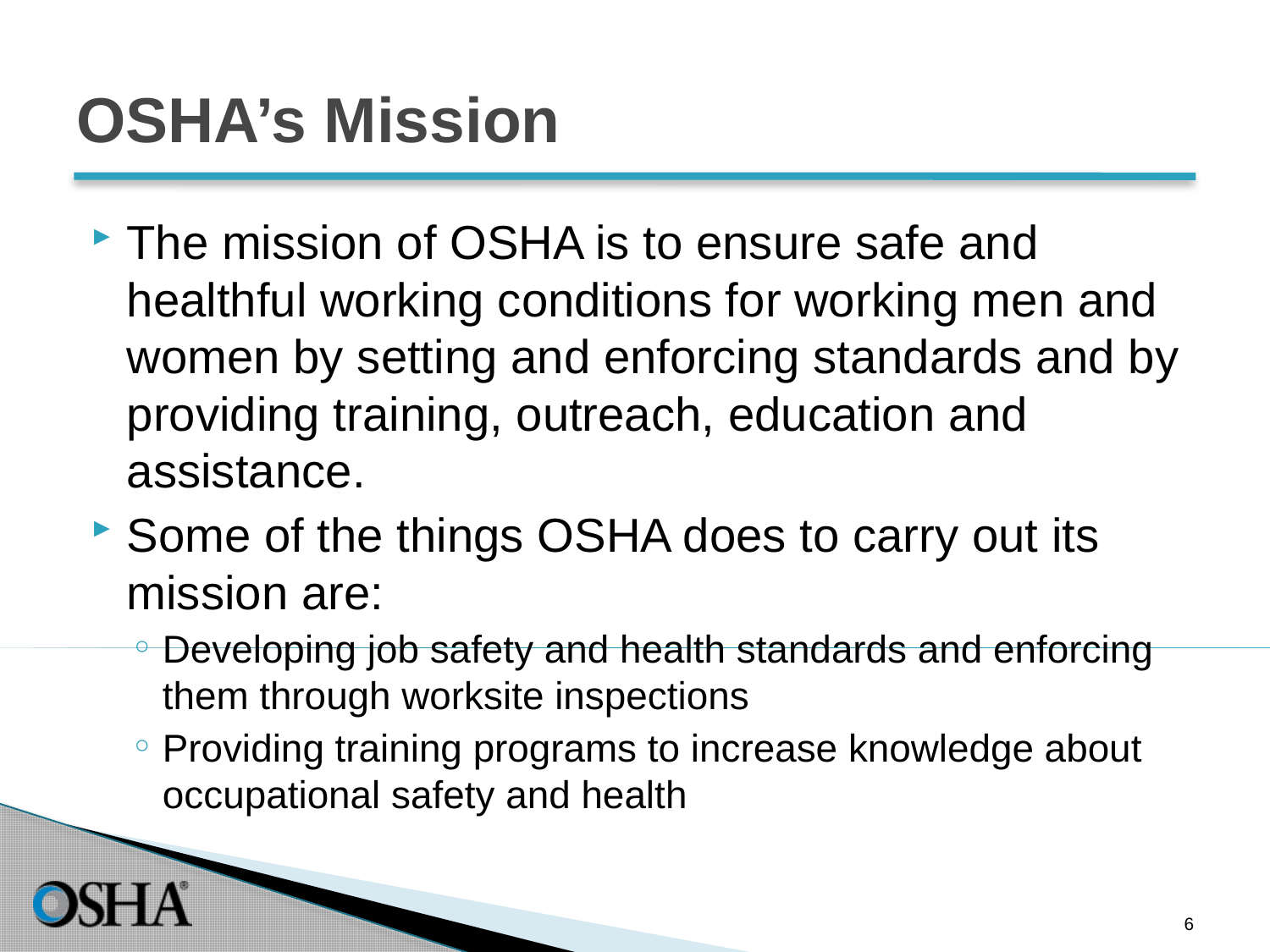

# OSHA’s Mission
The mission of OSHA is to ensure safe and healthful working conditions for working men and women by setting and enforcing standards and by providing training, outreach, education and assistance.
Some of the things OSHA does to carry out its mission are:
Developing job safety and health standards and enforcing them through worksite inspections
Providing training programs to increase knowledge about occupational safety and health
6